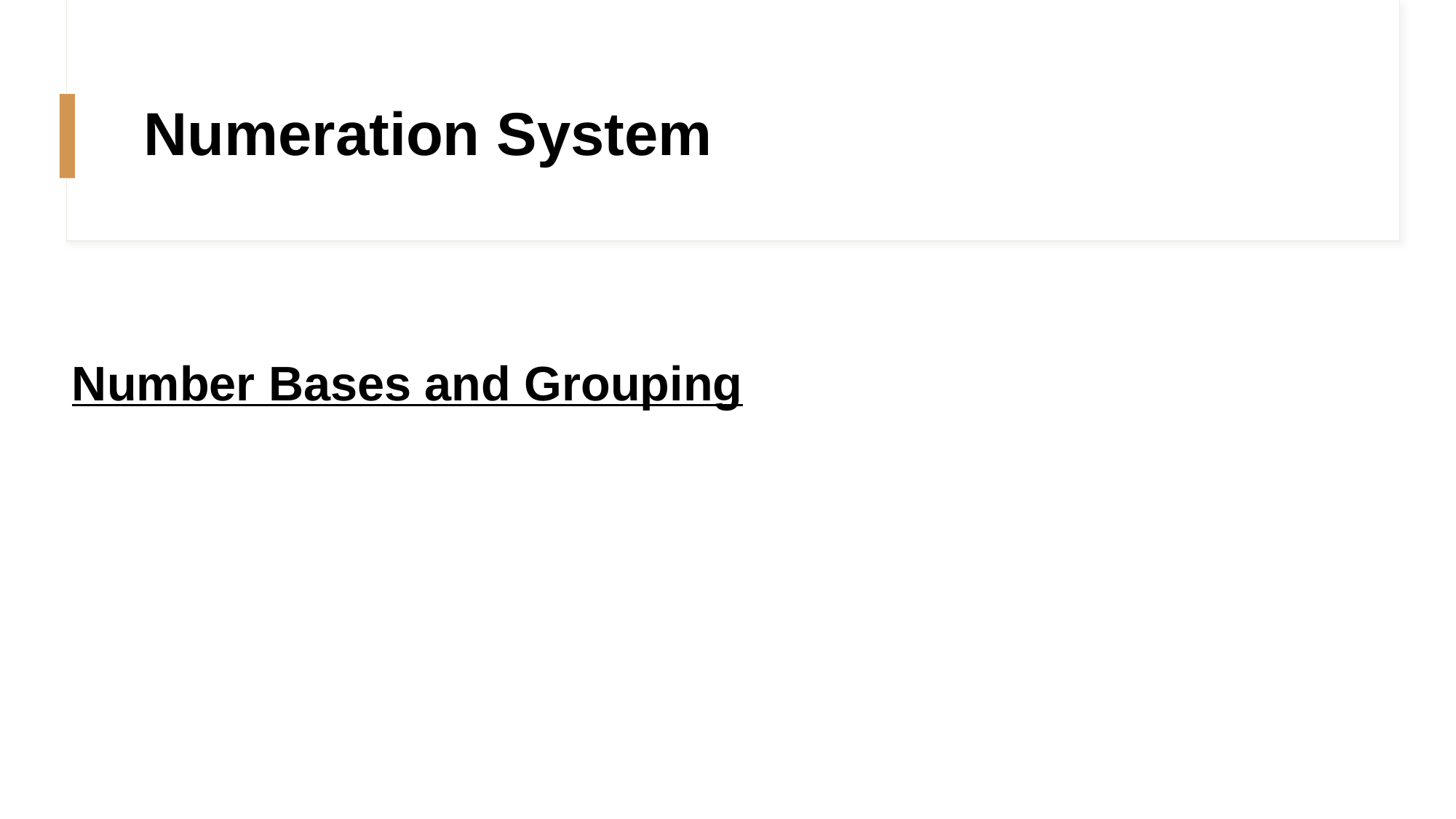

# Numeration System

Number Bases and Grouping